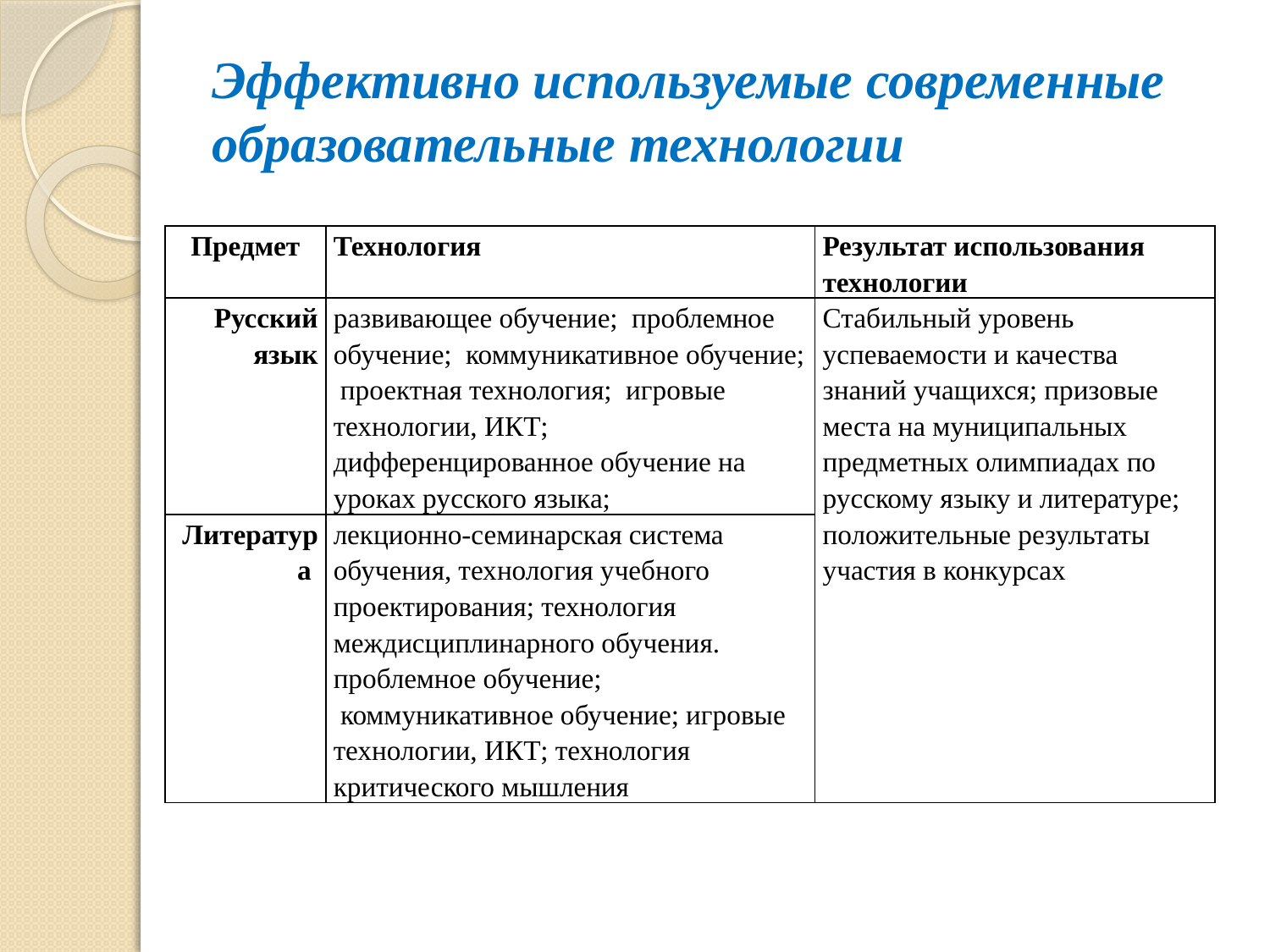

# Эффективно используемые современные образовательные технологии
| Предмет | Технология | Результат использования технологии |
| --- | --- | --- |
| Русский язык | развивающее обучение; проблемное обучение; коммуникативное обучение; проектная технология; игровые технологии, ИКТ; дифференцированное обучение на уроках русского языка; | Стабильный уровень успеваемости и качества знаний учащихся; призовые места на муниципальных предметных олимпиадах по русскому языку и литературе; положительные результаты участия в конкурсах |
| Литература | лекционно-семинарская система обучения, технология учебного проектирования; технология междисциплинарного обучения. проблемное обучение; коммуникативное обучение; игровые технологии, ИКТ; технология критического мышления |  |